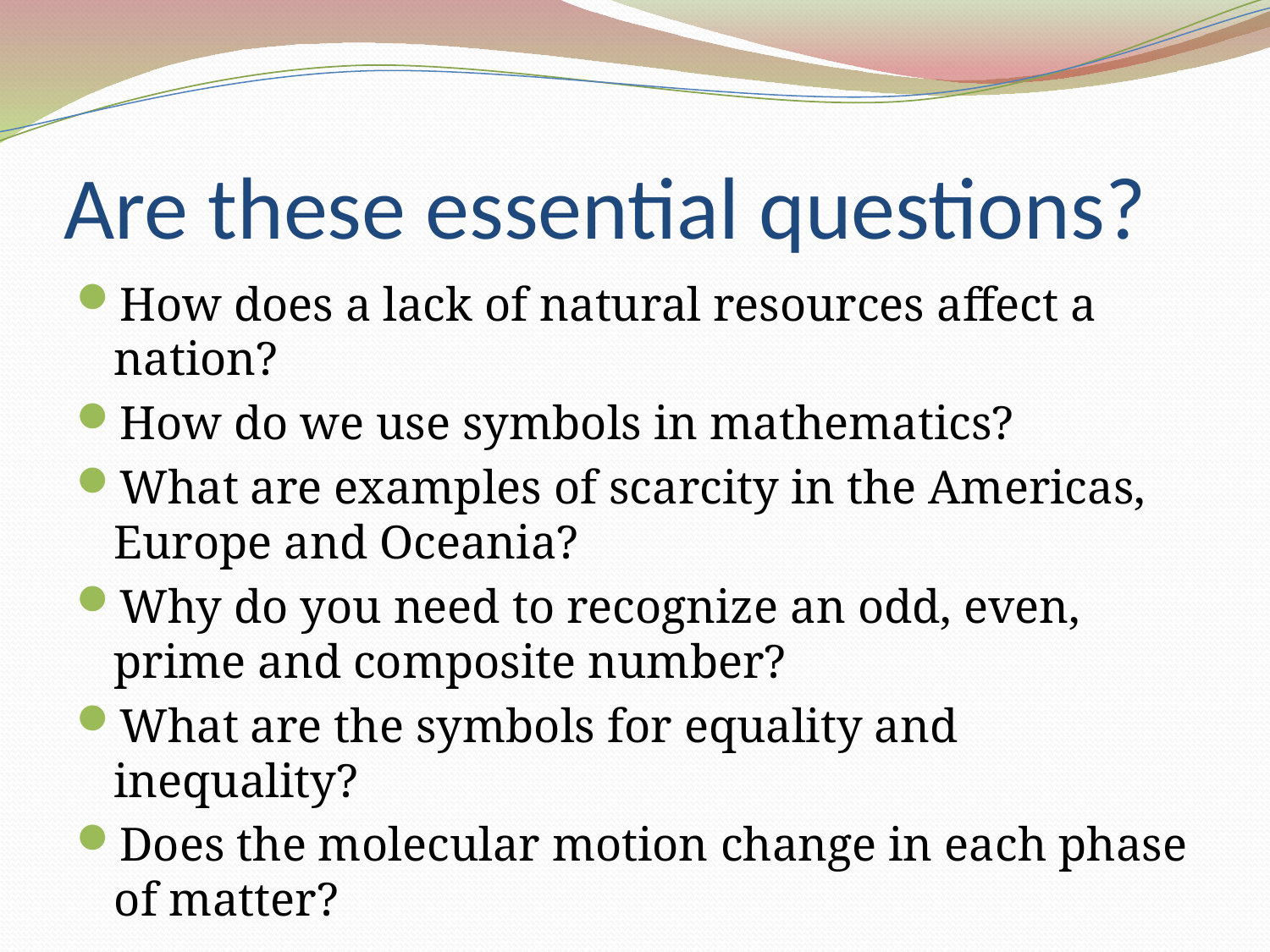

# Are these essential questions?
How does a lack of natural resources affect a nation?
How do we use symbols in mathematics?
What are examples of scarcity in the Americas, Europe and Oceania?
Why do you need to recognize an odd, even, prime and composite number?
What are the symbols for equality and inequality?
Does the molecular motion change in each phase of matter?